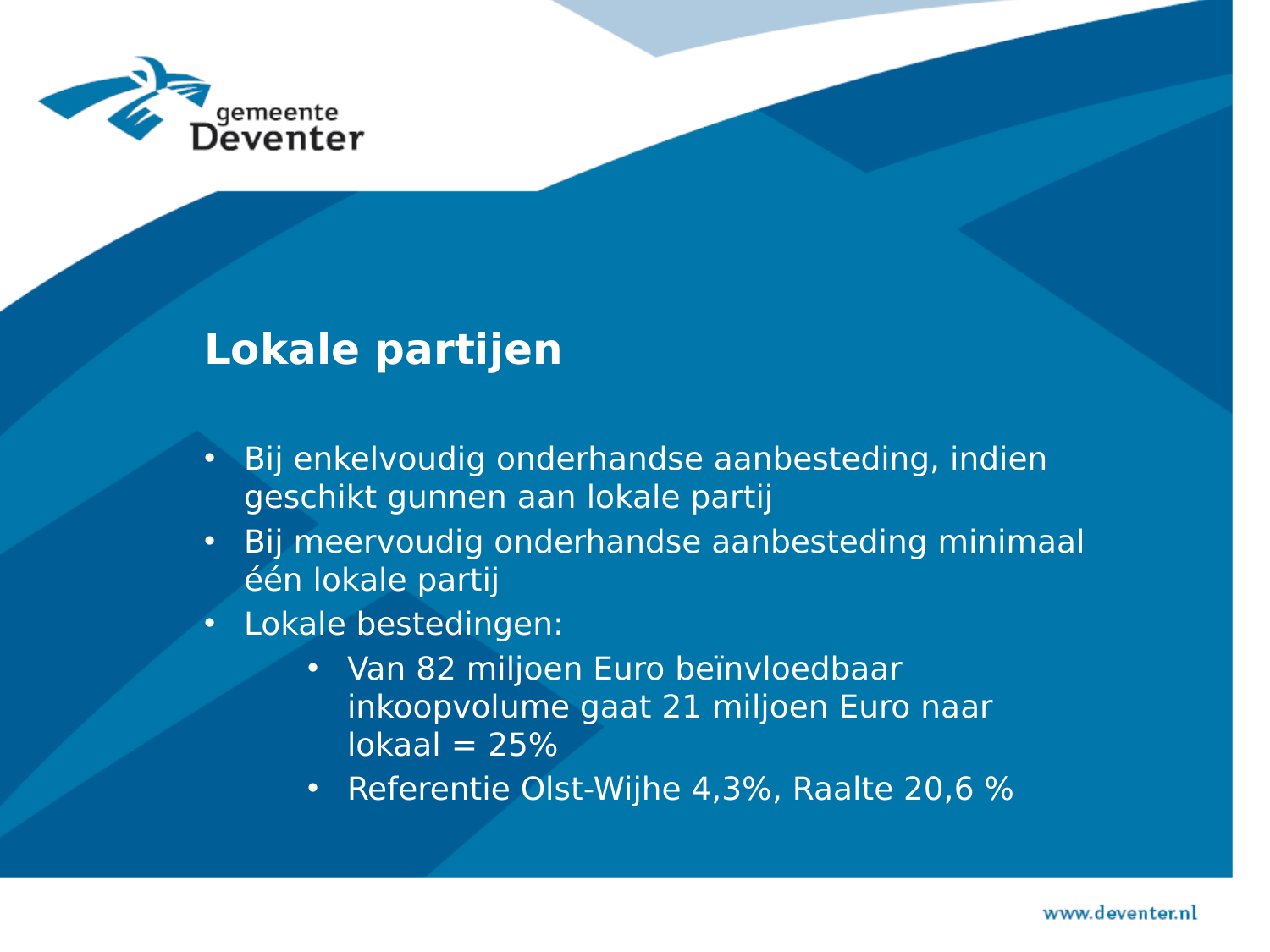

Lokale partijen

Bij enkelvoudig onderhandse aanbesteding, indien geschikt gunnen aan lokale partij
Bij meervoudig onderhandse aanbesteding minimaal één lokale partij
Lokale bestedingen:
Van 82 miljoen Euro beïnvloedbaar inkoopvolume gaat 21 miljoen Euro naar lokaal = 25%
Referentie Olst-Wijhe 4,3%, Raalte 20,6 %